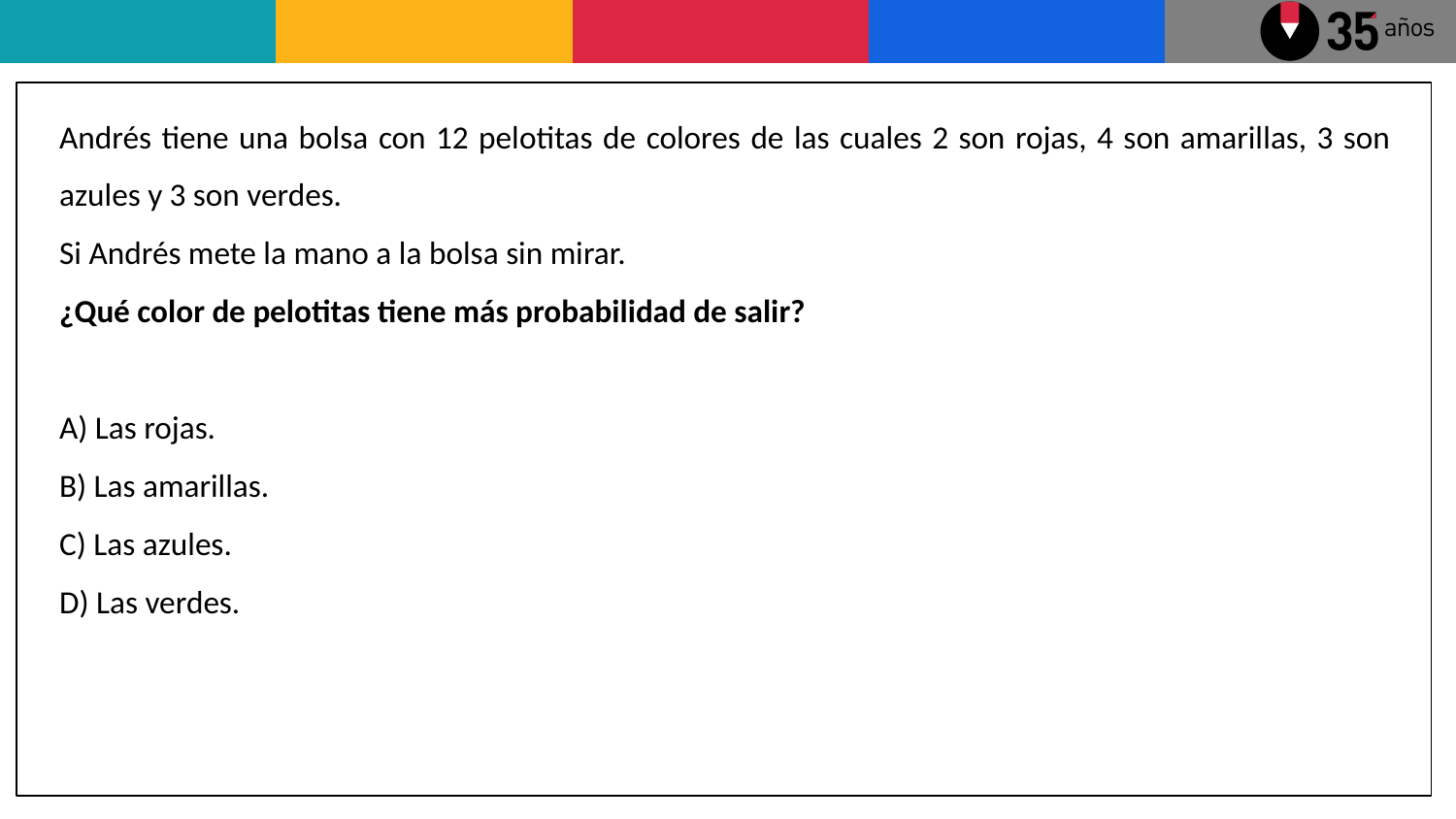

Andrés tiene una bolsa con 12 pelotitas de colores de las cuales 2 son rojas, 4 son amarillas, 3 son azules y 3 son verdes.
Si Andrés mete la mano a la bolsa sin mirar.
¿Qué color de pelotitas tiene más probabilidad de salir?

A) Las rojas.
B) Las amarillas.
C) Las azules.
D) Las verdes.